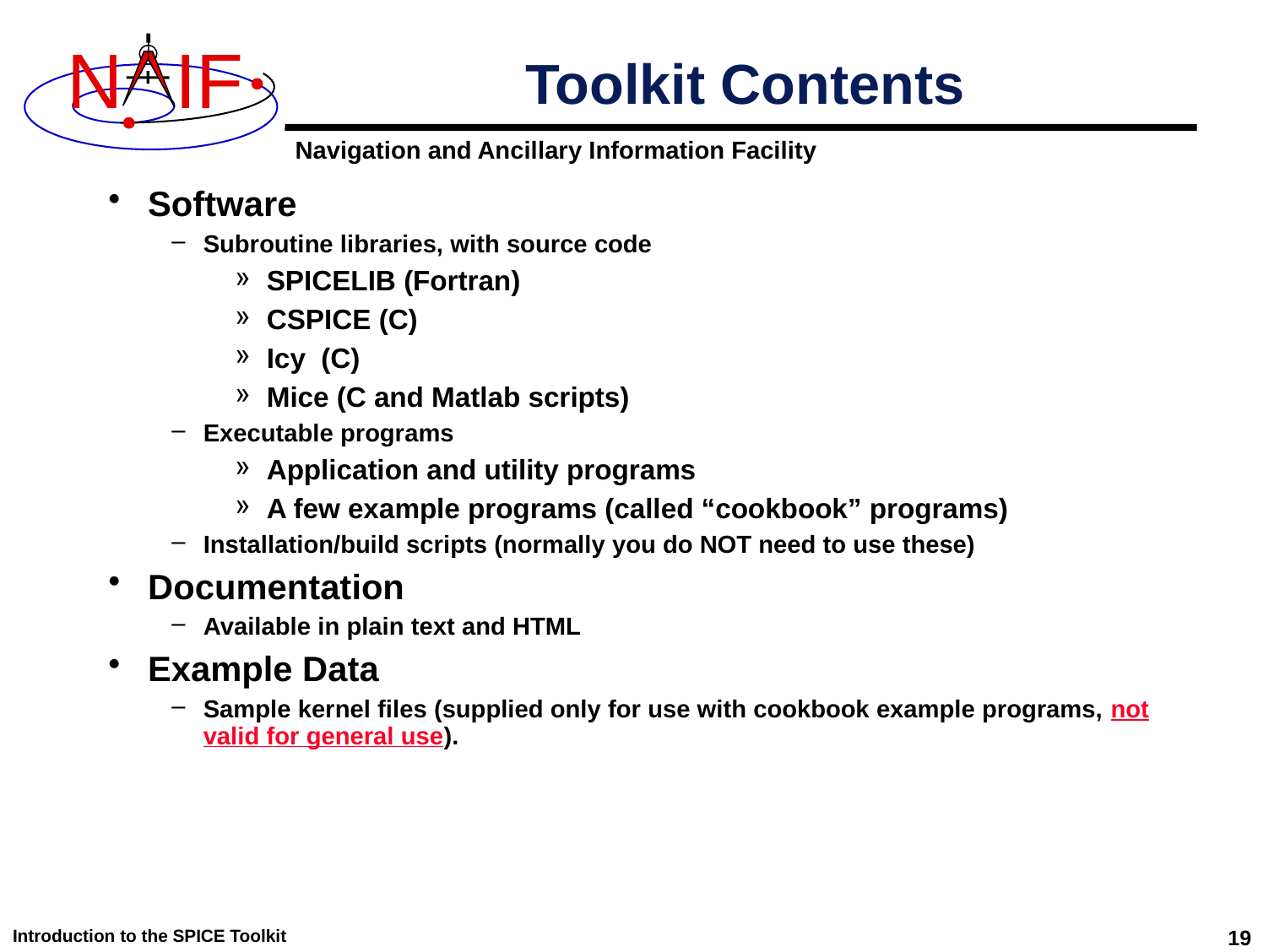

# Toolkit Contents
Software
Subroutine libraries, with source code
SPICELIB (Fortran)
CSPICE (C)
Icy  (C)
Mice (C and Matlab scripts)
Executable programs
Application and utility programs
A few example programs (called “cookbook” programs)
Installation/build scripts (normally you do NOT need to use these)
Documentation
Available in plain text and HTML
Example Data
Sample kernel files (supplied only for use with cookbook example programs, not valid for general use).
Introduction to the SPICE Toolkit
19